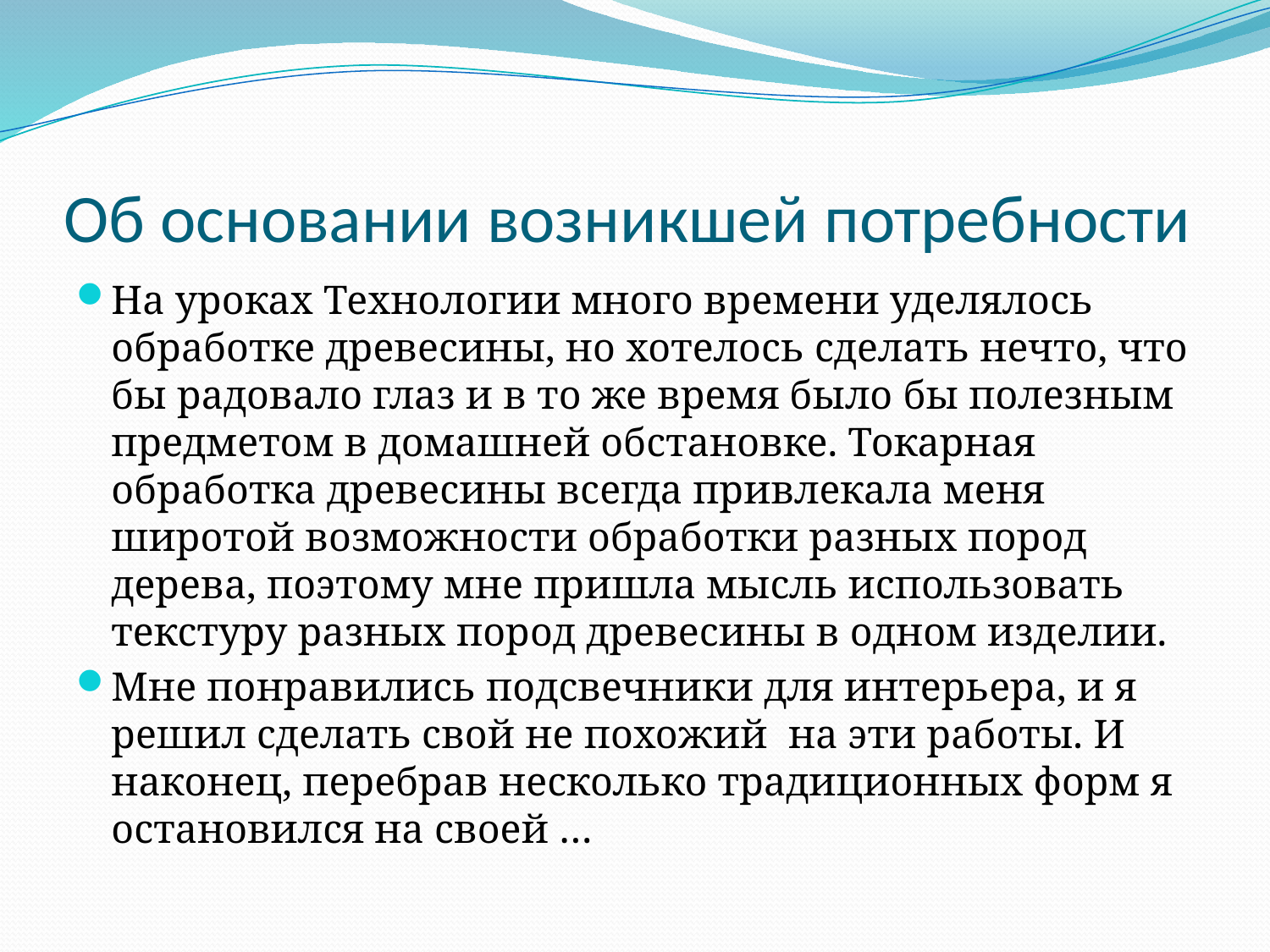

# Об основании возникшей потребности
На уроках Технологии много времени уделялось обработке древесины, но хотелось сделать нечто, что бы радовало глаз и в то же время было бы полезным предметом в домашней обстановке. Токарная обработка древесины всегда привлекала меня широтой возможности обработки разных пород дерева, поэтому мне пришла мысль использовать текстуру разных пород древесины в одном изделии.
Мне понравились подсвечники для интерьера, и я решил сделать свой не похожий  на эти работы. И наконец, перебрав несколько традиционных форм я остановился на своей …